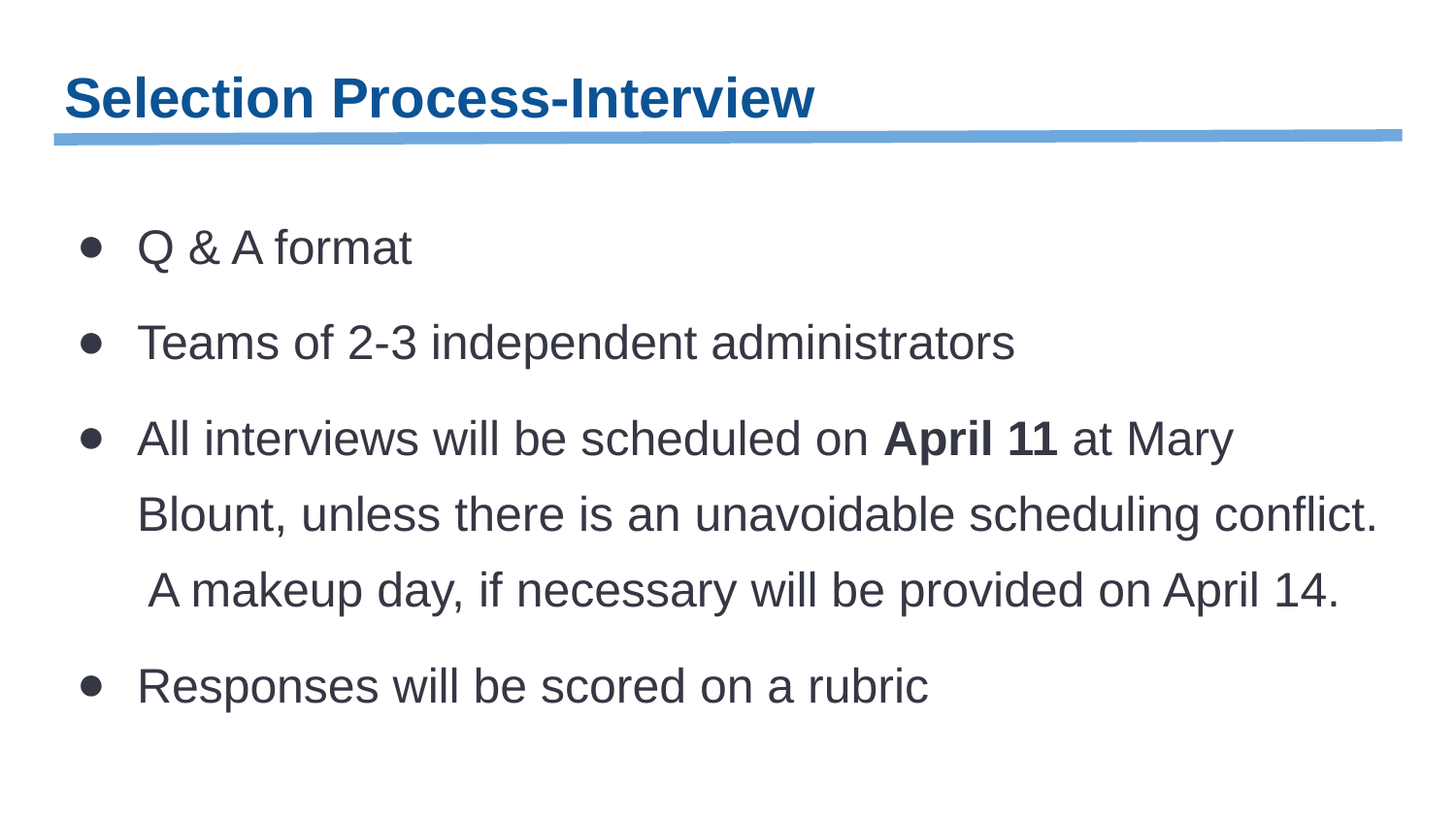

# Selection Process-Interview
Q & A format
Teams of 2-3 independent administrators
All interviews will be scheduled on April 11 at Mary Blount, unless there is an unavoidable scheduling conflict.  A makeup day, if necessary will be provided on April 14.
Responses will be scored on a rubric